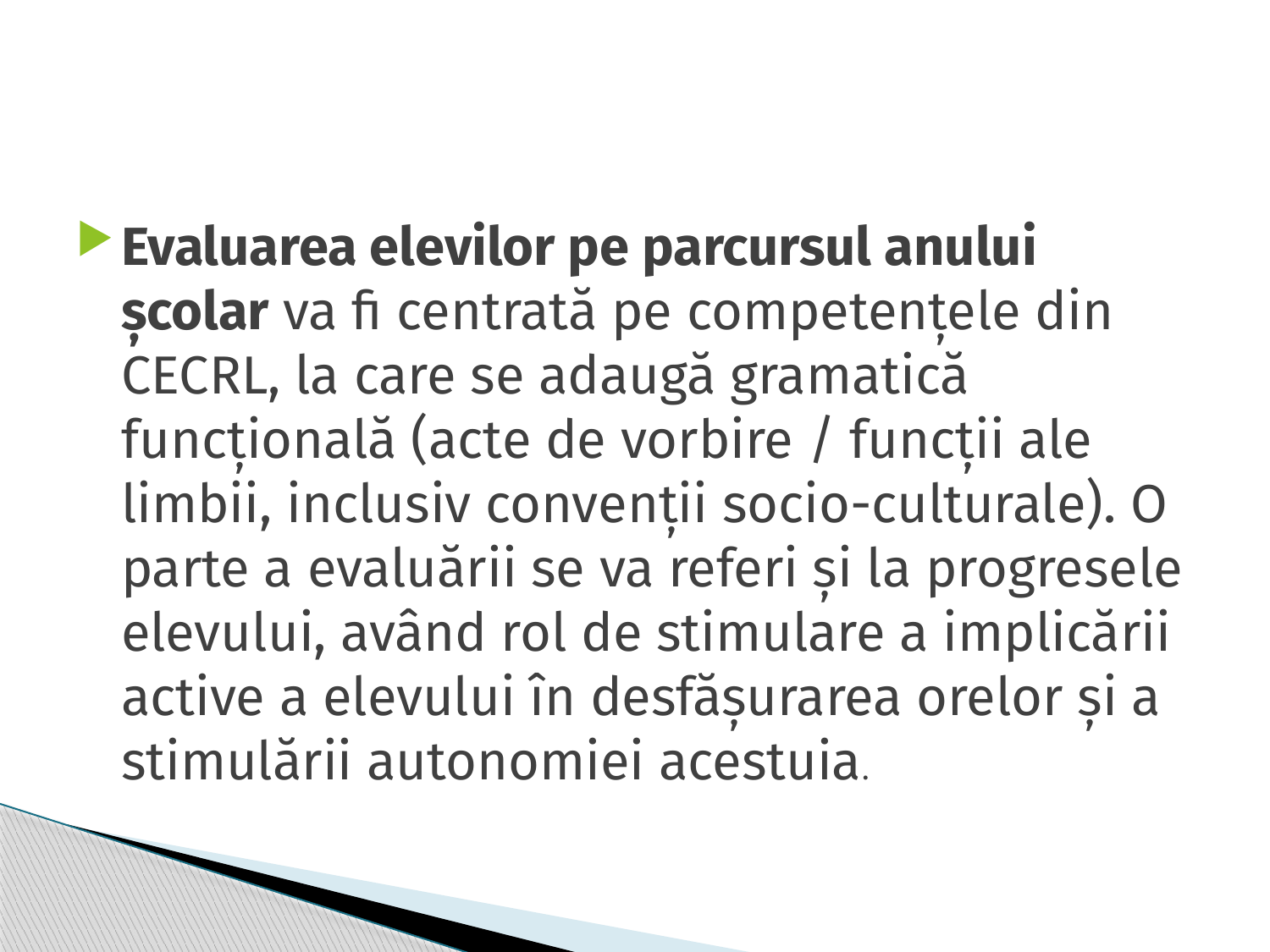

#
Evaluarea elevilor pe parcursul anului școlar va fi centrată pe competențele din CECRL, la care se adaugă gramatică funcţională (acte de vorbire / funcții ale limbii, inclusiv convenții socio-culturale). O parte a evaluării se va referi și la progresele elevului, având rol de stimulare a implicării active a elevului în desfășurarea orelor și a stimulării autonomiei acestuia.